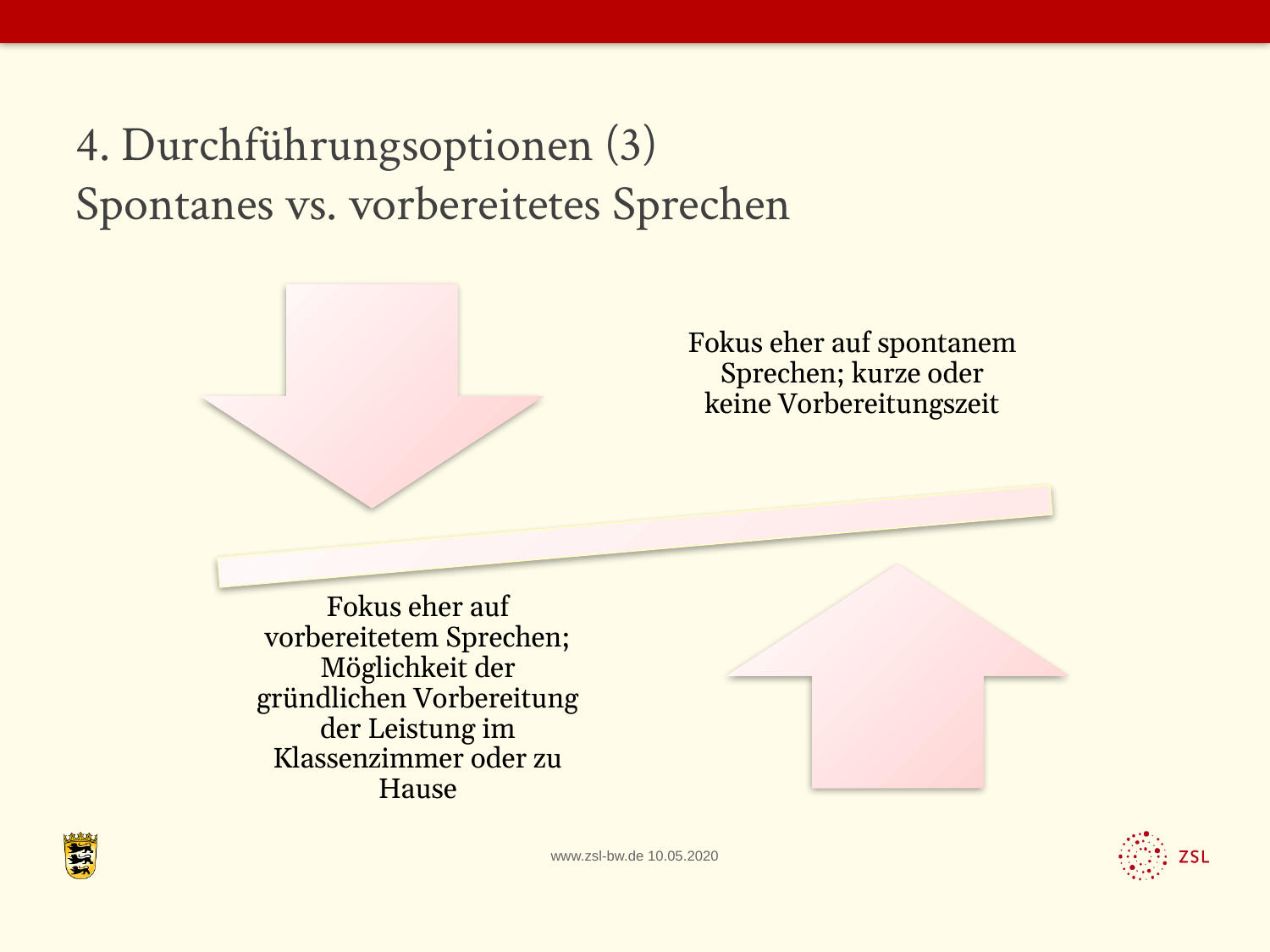

# 4. Durchführungsoptionen (3) Spontanes vs. vorbereitetes Sprechen
Fokus eher auf spontanem Sprechen; kurze oder keine Vorbereitungszeit
Fokus eher auf vorbereitetem Sprechen; Möglichkeit der gründlichen Vorbereitung der Leistung im Klassenzimmer oder zu Hause